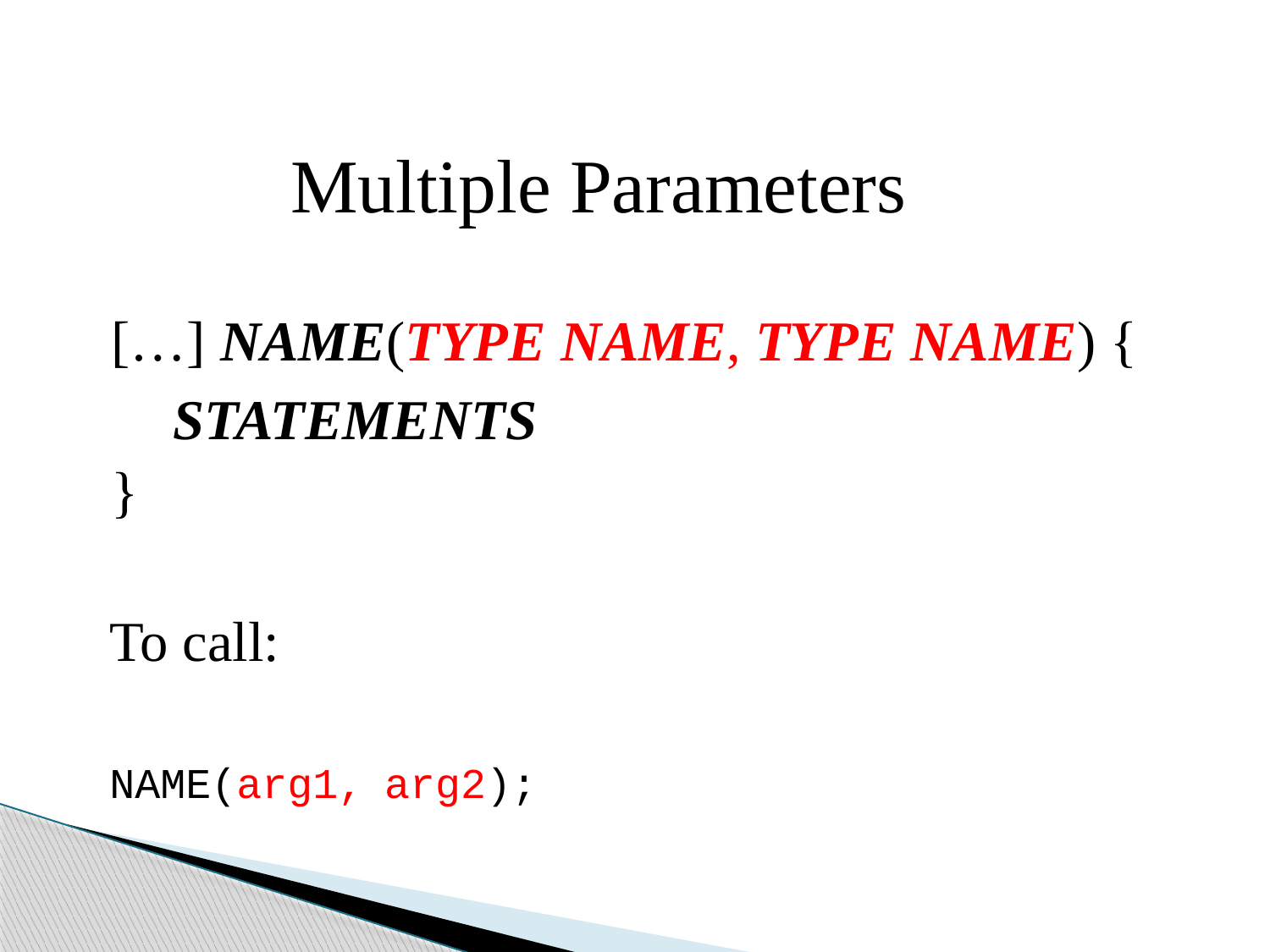

#
		Multiple Parameters

[…] NAME(TYPE NAME, TYPE NAME) {
	STATEMENTS

}

To call:

NAME(arg1,  arg2);